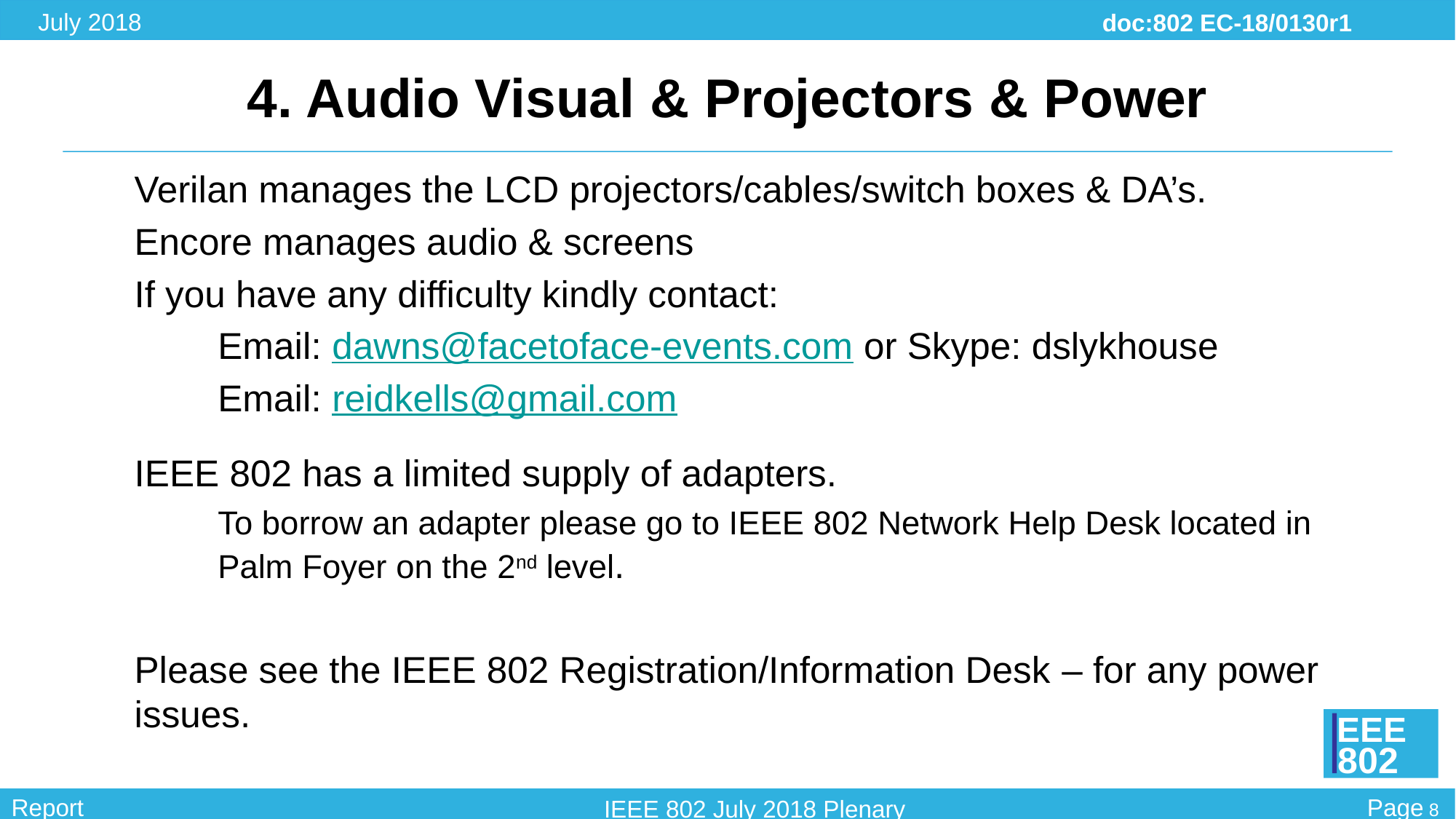

# 4. Audio Visual & Projectors & Power
Verilan manages the LCD projectors/cables/switch boxes & DA’s.
Encore manages audio & screens
If you have any difficulty kindly contact:
Email: dawns@facetoface-events.com or Skype: dslykhouse
Email: reidkells@gmail.com

IEEE 802 has a limited supply of adapters.
To borrow an adapter please go to IEEE 802 Network Help Desk located in Palm Foyer on the 2nd level.

Please see the IEEE 802 Registration/Information Desk – for any power issues.